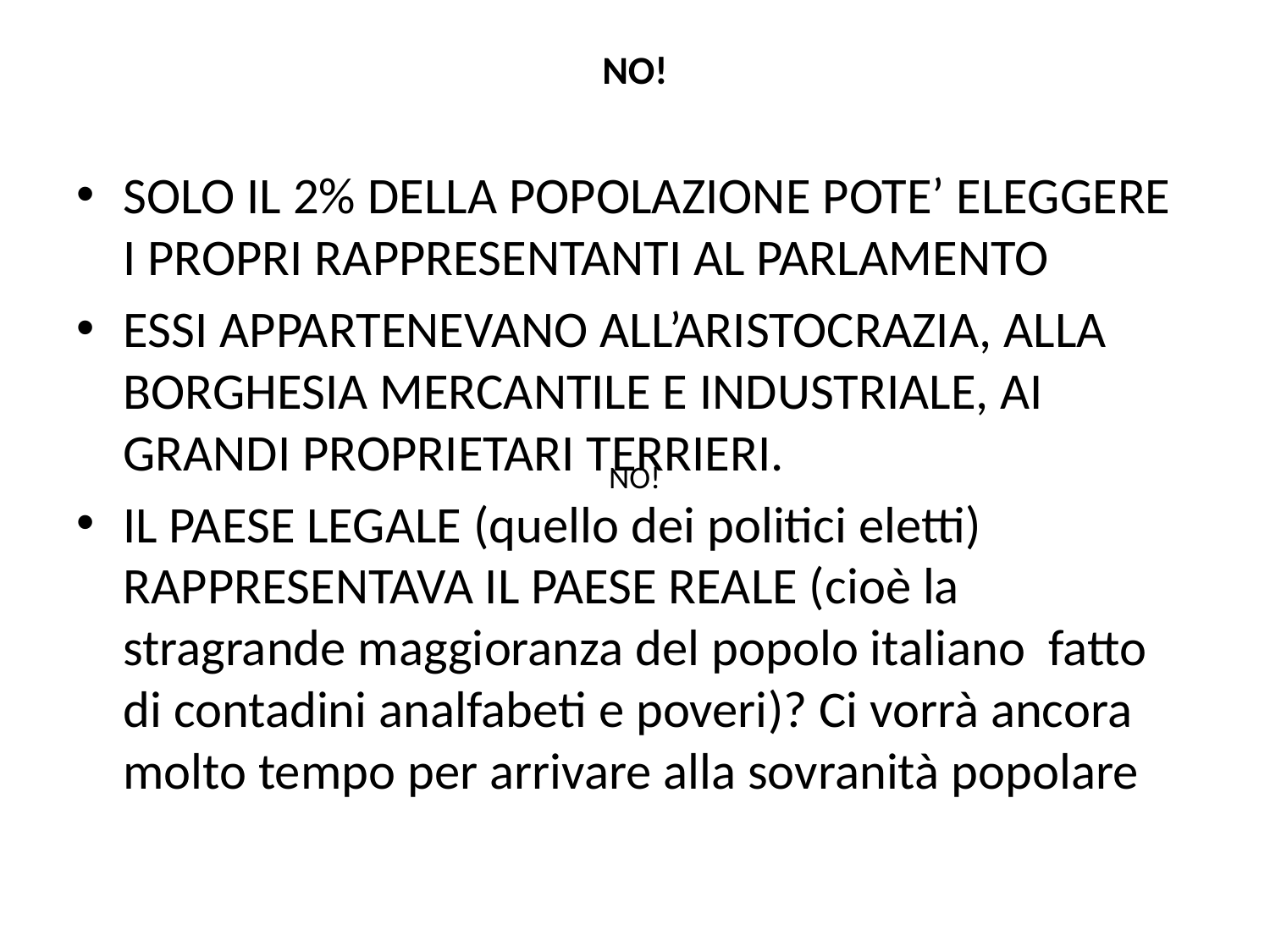

# NO!
SOLO IL 2% DELLA POPOLAZIONE POTE’ ELEGGERE I PROPRI RAPPRESENTANTI AL PARLAMENTO
ESSI APPARTENEVANO ALL’ARISTOCRAZIA, ALLA BORGHESIA MERCANTILE E INDUSTRIALE, AI GRANDI PROPRIETARI TERRIERI.
IL PAESE LEGALE (quello dei politici eletti) RAPPRESENTAVA IL PAESE REALE (cioè la stragrande maggioranza del popolo italiano  fatto di contadini analfabeti e poveri)? Ci vorrà ancora molto tempo per arrivare alla sovranità popolare
NO!